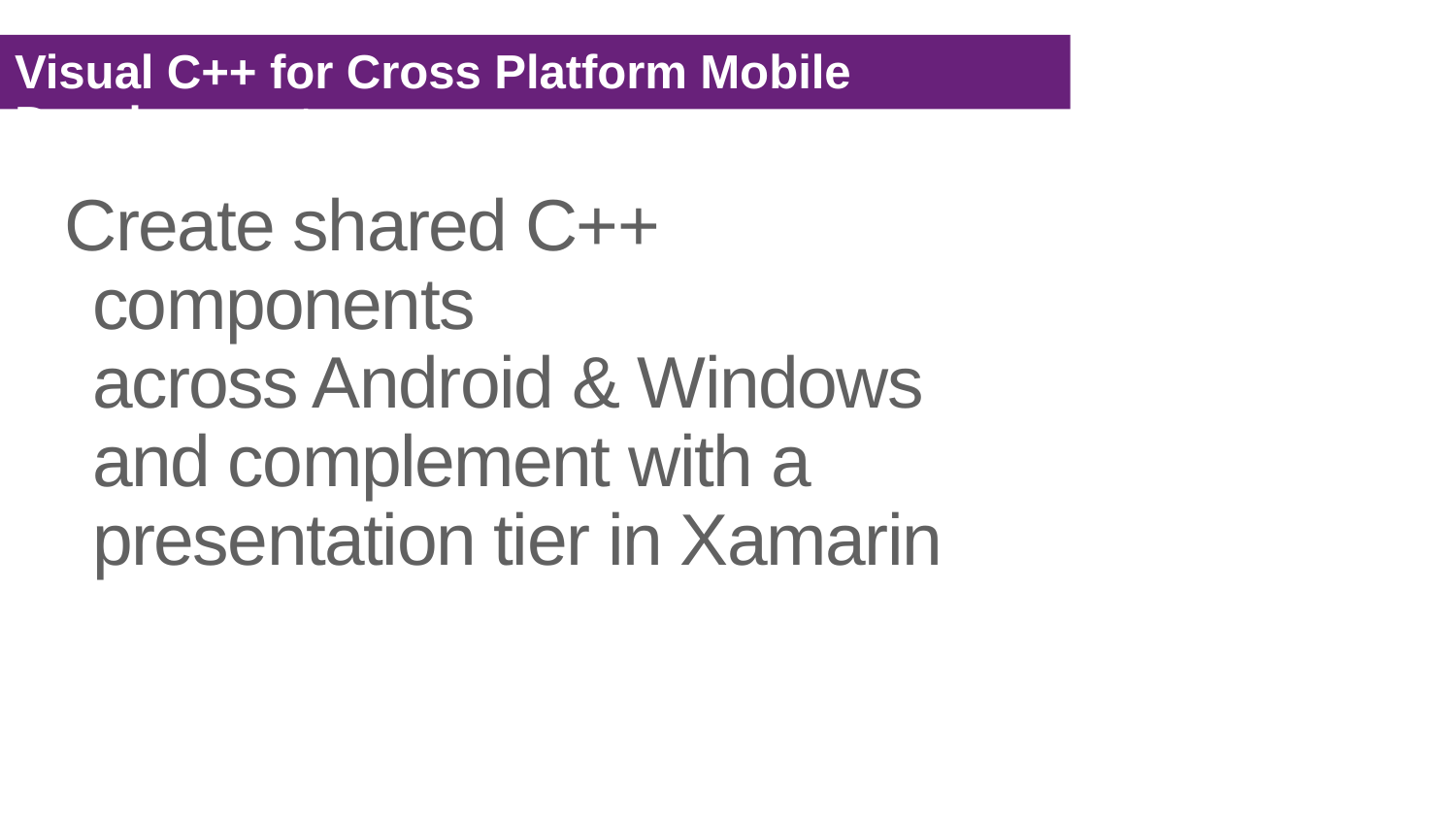

Visual C++ for Cross Platform Mobile Development
# Create shared C++ components across Android & Windows and complement with a presentation tier in Xamarin